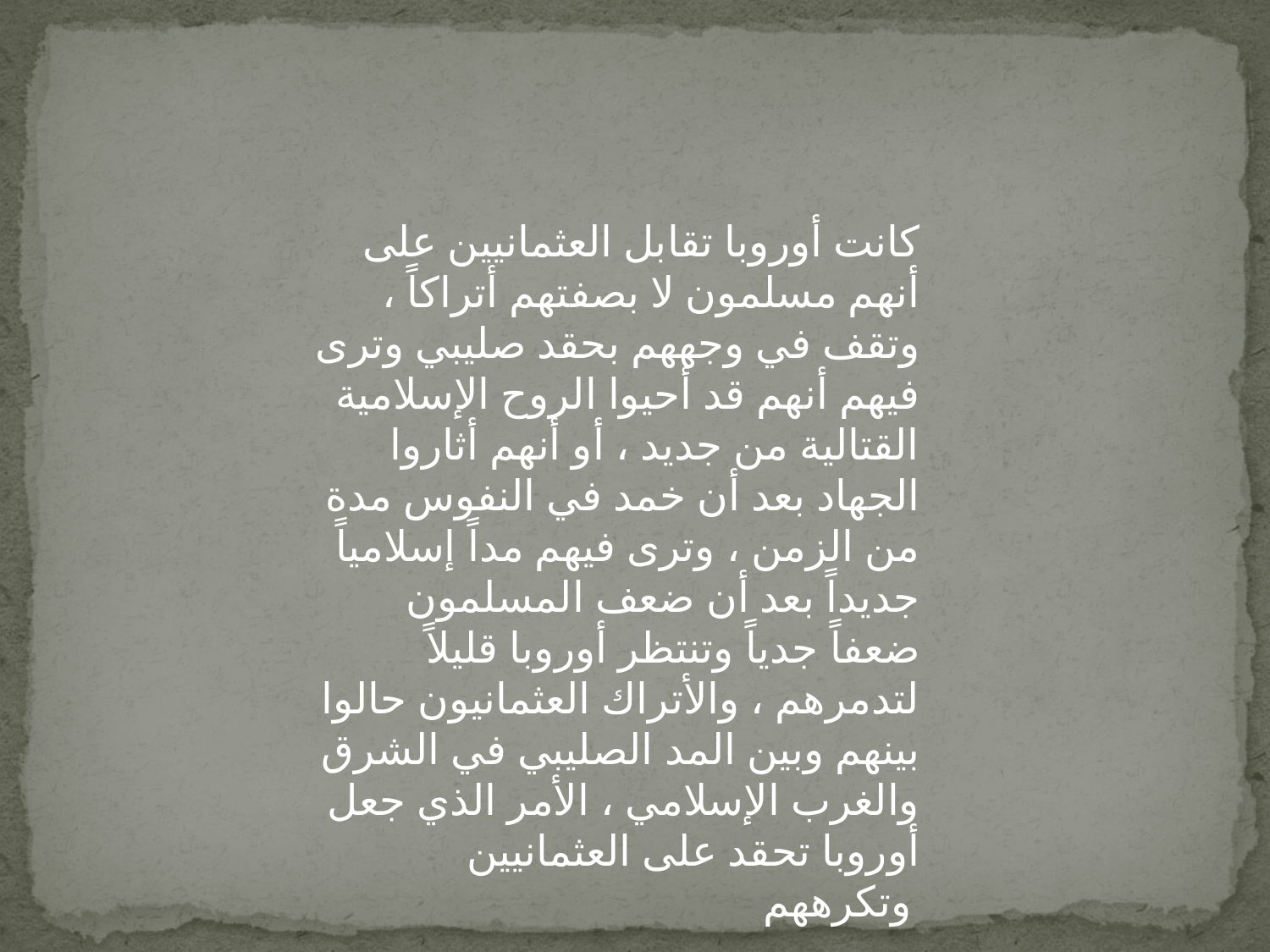

كانت أوروبا تقابل العثمانيين على أنهم مسلمون لا بصفتهم أتراكاً ، وتقف في وجههم بحقد صليبي وترى فيهم أنهم قد أحيوا الروح الإسلامية القتالية من جديد ، أو أنهم أثاروا الجهاد بعد أن خمد في النفوس مدة من الزمن ، وترى فيهم مداً إسلامياً جديداً بعد أن ضعف المسلمون ضعفاً جدياً وتنتظر أوروبا قليلاً لتدمرهم ، والأتراك العثمانيون حالوا بينهم وبين المد الصليبي في الشرق والغرب الإسلامي ، الأمر الذي جعل أوروبا تحقد على العثمانيين وتكرههم